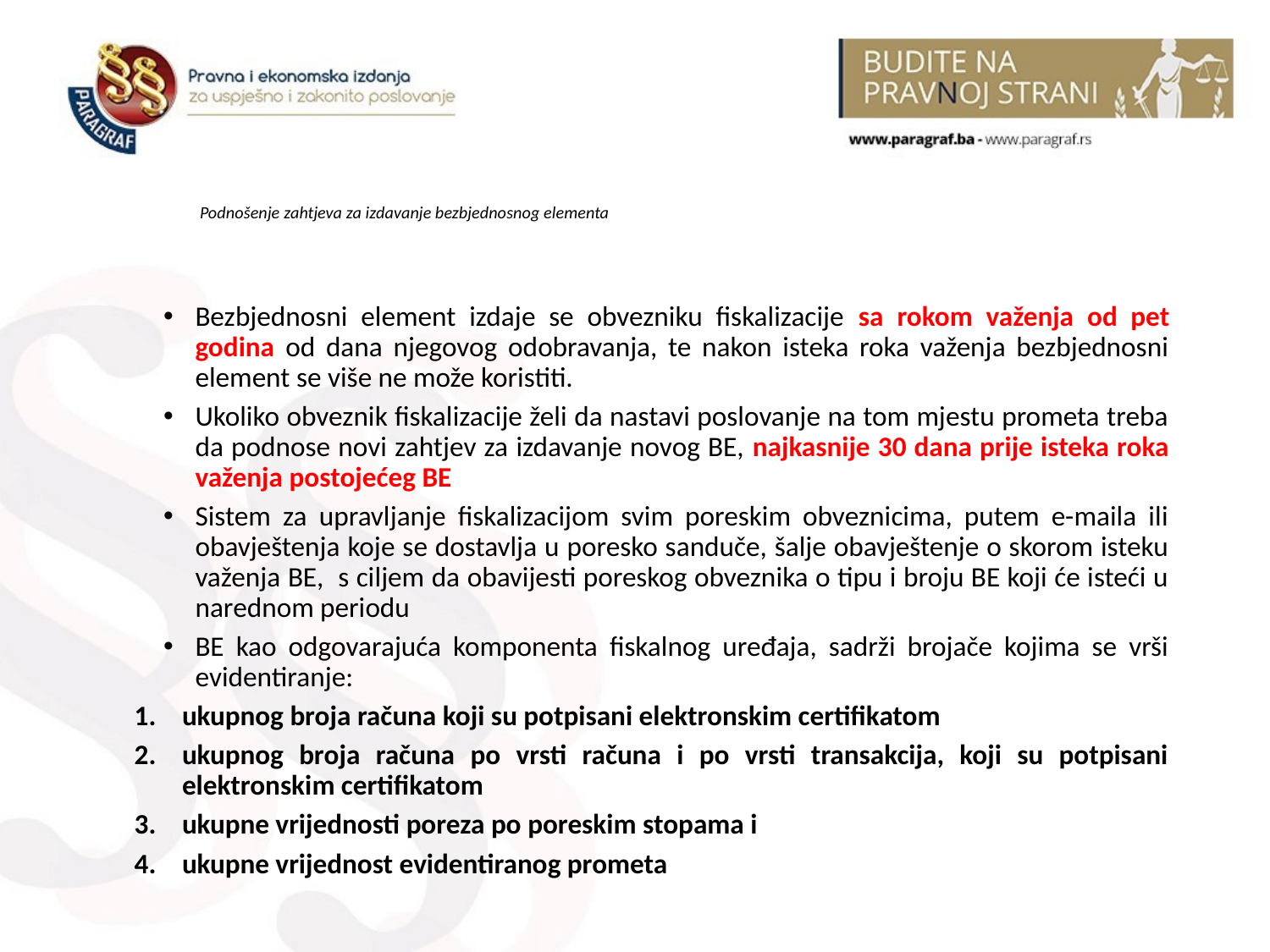

# Podnošenje zahtjeva za izdavanje bezbjednosnog elementa

Bezbjednosni element izdaje se obvezniku fiskalizacije sa rokom važenja od pet godina od dana njegovog odobravanja, te nakon isteka roka važenja bezbjednosni element se više ne može koristiti.
Ukoliko obveznik fiskalizacije želi da nastavi poslovanje na tom mjestu prometa treba da podnose novi zahtjev za izdavanje novog BE, najkasnije 30 dana prije isteka roka važenja postojećeg BE
Sistem za upravljanje fiskalizacijom svim poreskim obveznicima, putem e-maila ili obavještenja koje se dostavlja u poresko sanduče, šalje obavještenje o skorom isteku važenja BE,  s ciljem da obavijesti poreskog obveznika o tipu i broju BE koji će isteći u narednom periodu
BE kao odgovarajuća komponenta fiskalnog uređaja, sadrži brojače kojima se vrši evidentiranje:
ukupnog broja računa koji su potpisani elektronskim certifikatom
ukupnog broja računa po vrsti računa i po vrsti transakcija, koji su potpisani elektronskim certifikatom
ukupne vrijednosti poreza po poreskim stopama i
ukupne vrijednost evidentiranog prometa